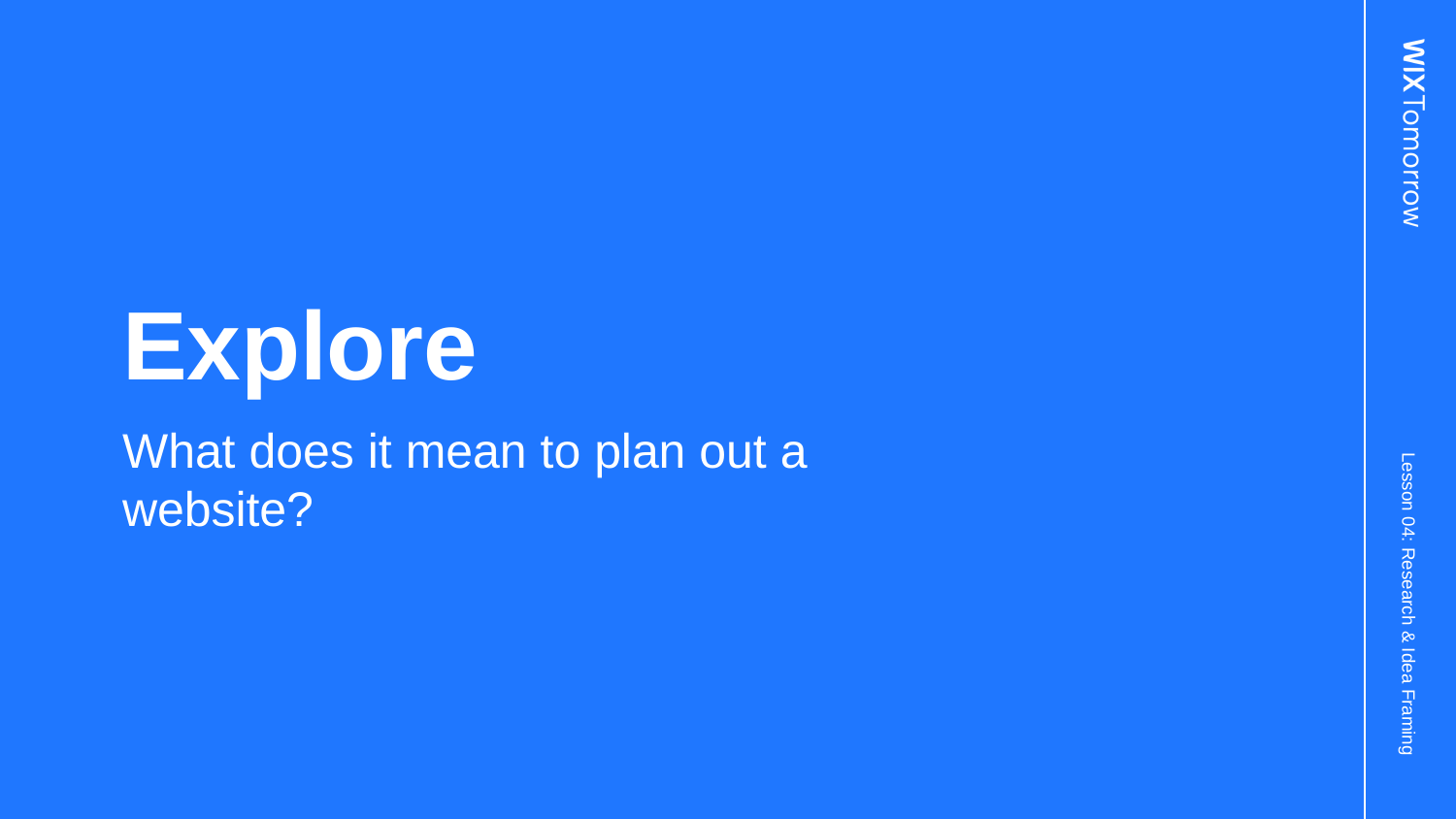

# Explore
What does it mean to plan out a website?